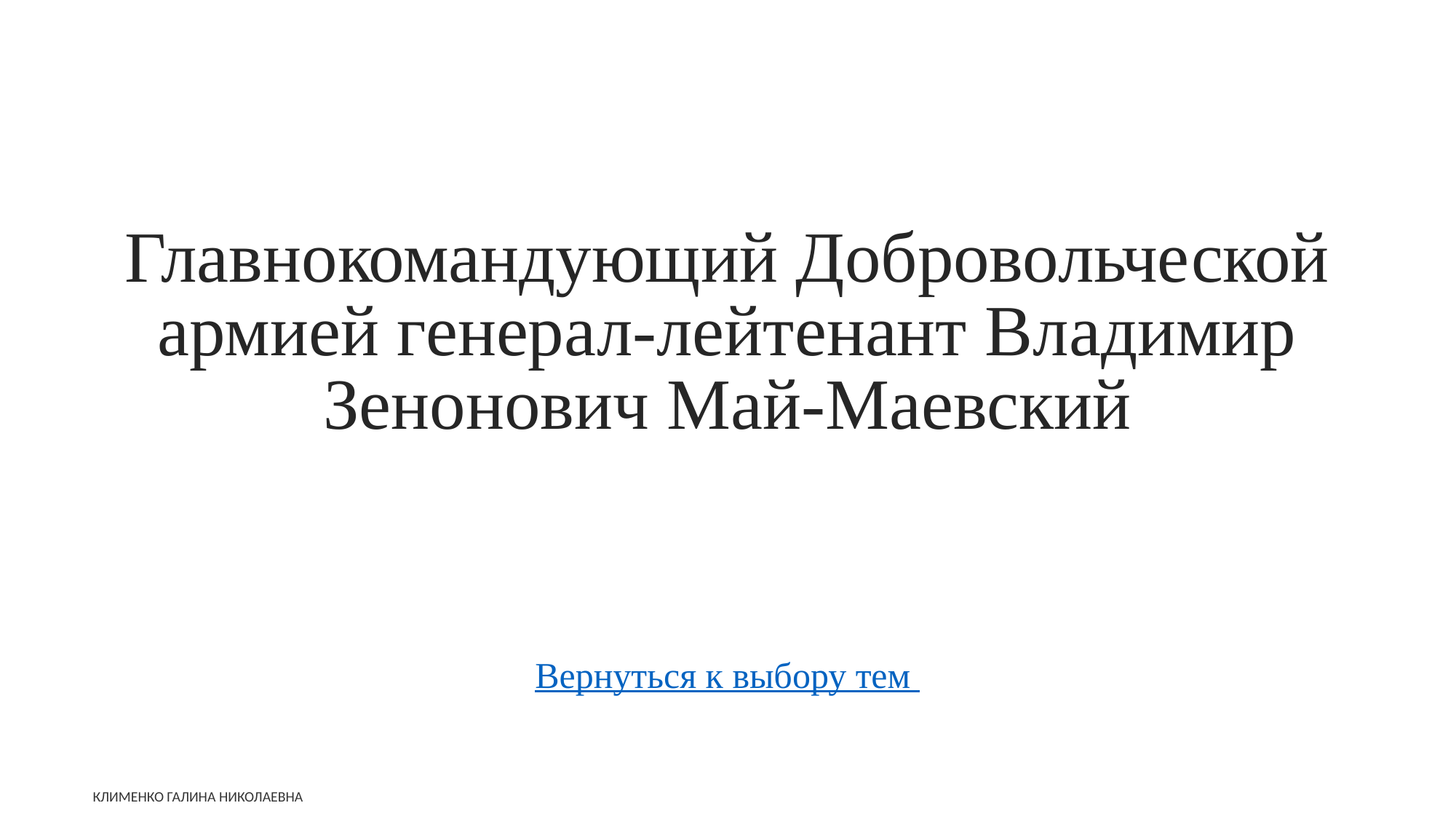

Главнокомандующий Добровольческой армией генерал-лейтенант Владимир Зенонович Май-Маевский
Вернуться к выбору тем
Клименко Галина Николаевна